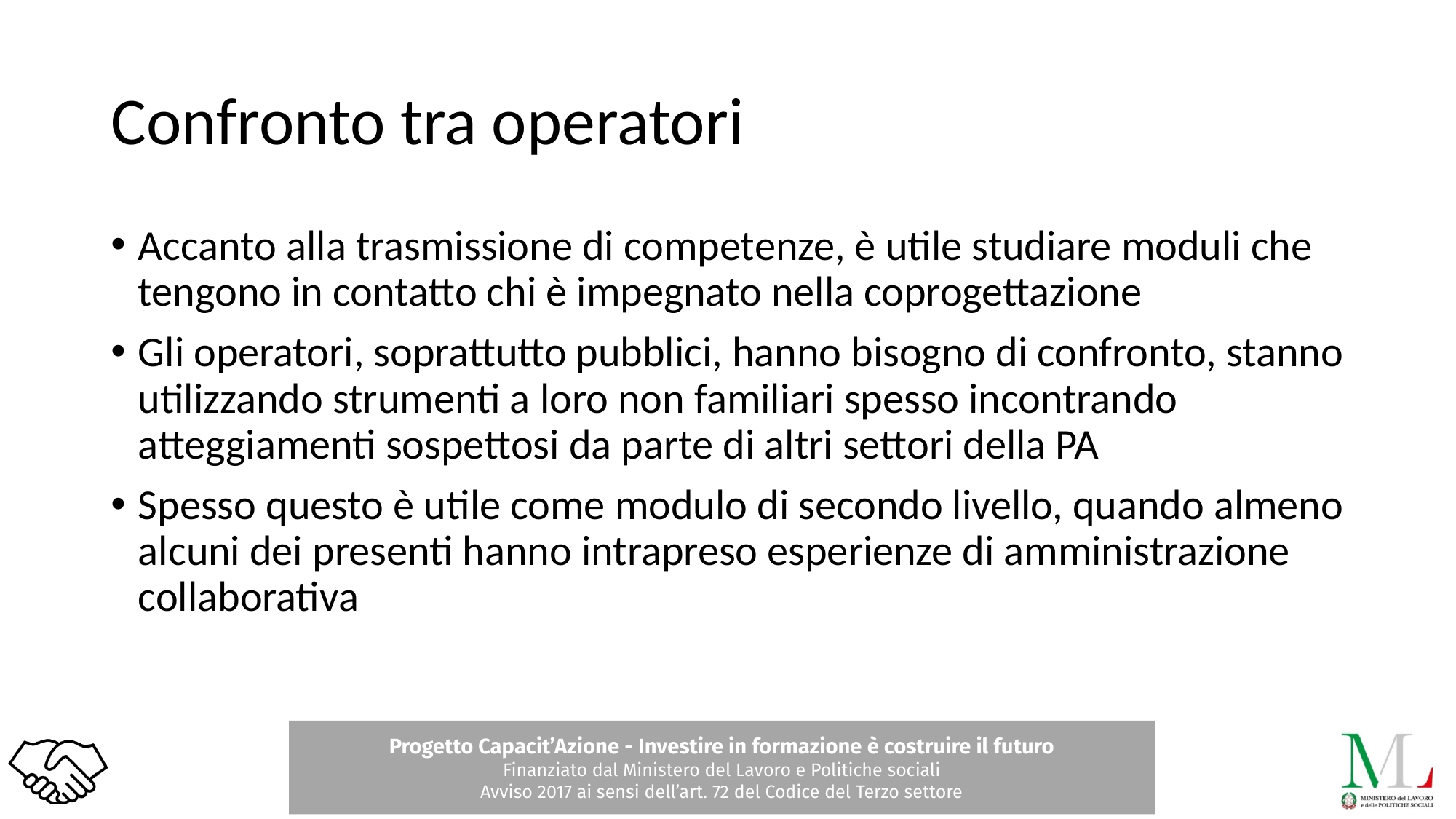

# Confronto tra operatori
Accanto alla trasmissione di competenze, è utile studiare moduli che tengono in contatto chi è impegnato nella coprogettazione
Gli operatori, soprattutto pubblici, hanno bisogno di confronto, stanno utilizzando strumenti a loro non familiari spesso incontrando atteggiamenti sospettosi da parte di altri settori della PA
Spesso questo è utile come modulo di secondo livello, quando almeno alcuni dei presenti hanno intrapreso esperienze di amministrazione collaborativa